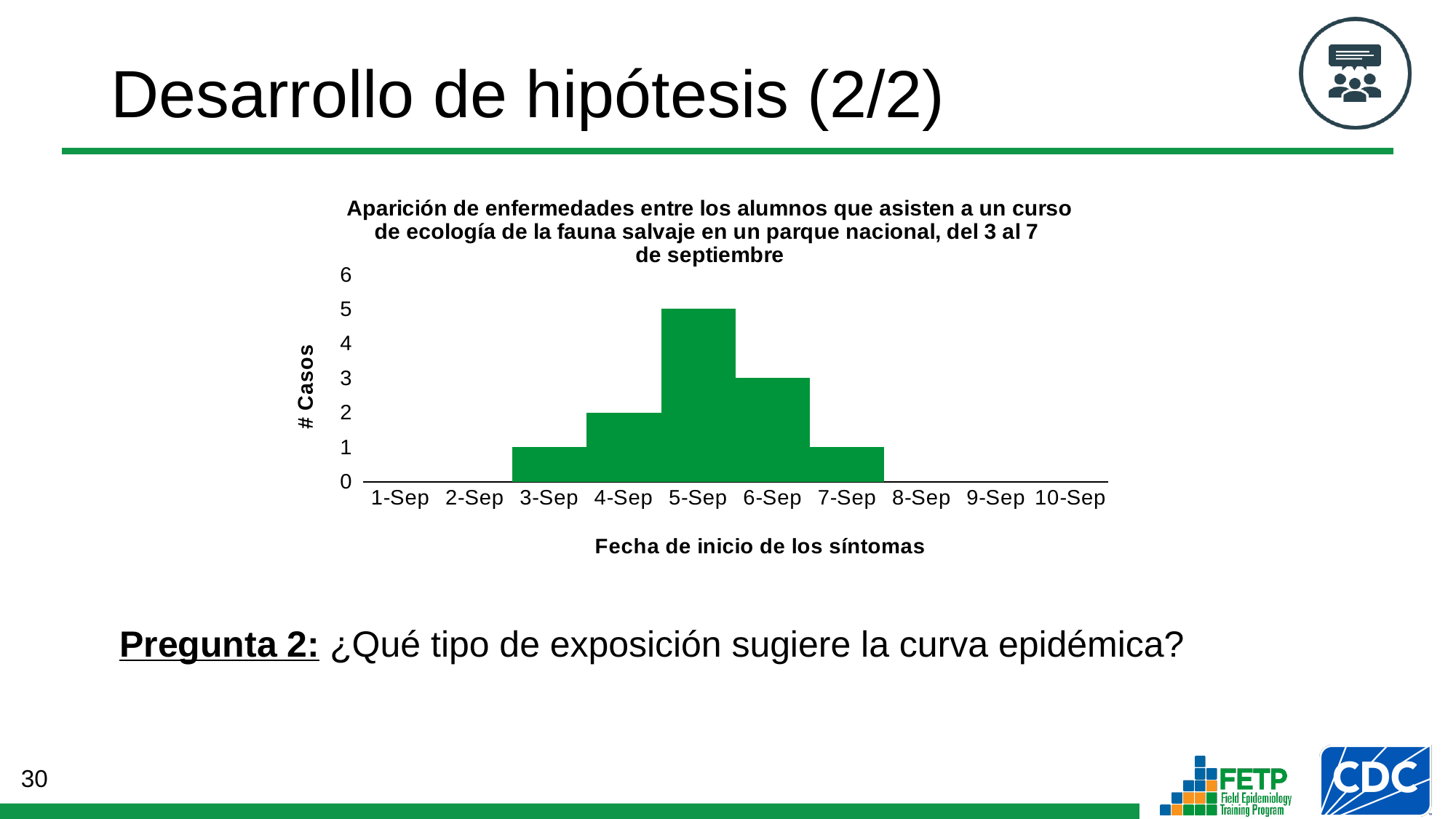

# Desarrollo de hipótesis (2/2)

### Chart: Aparición de enfermedades entre los alumnos que asisten a un curso de ecología de la fauna salvaje en un parque nacional, del 3 al 7 de septiembre

| Category |  |
|---|---|
| 44805 | None |
| 44806 | None |
| 44807 | 1.0 |
| 44808 | 2.0 |
| 44809 | 5.0 |
| 44810 | 3.0 |
| 44811 | 1.0 |
| 44812 | None |
| 44813 | None |
| 44814 | None |
Pregunta 2: ¿Qué tipo de exposición sugiere la curva epidémica?